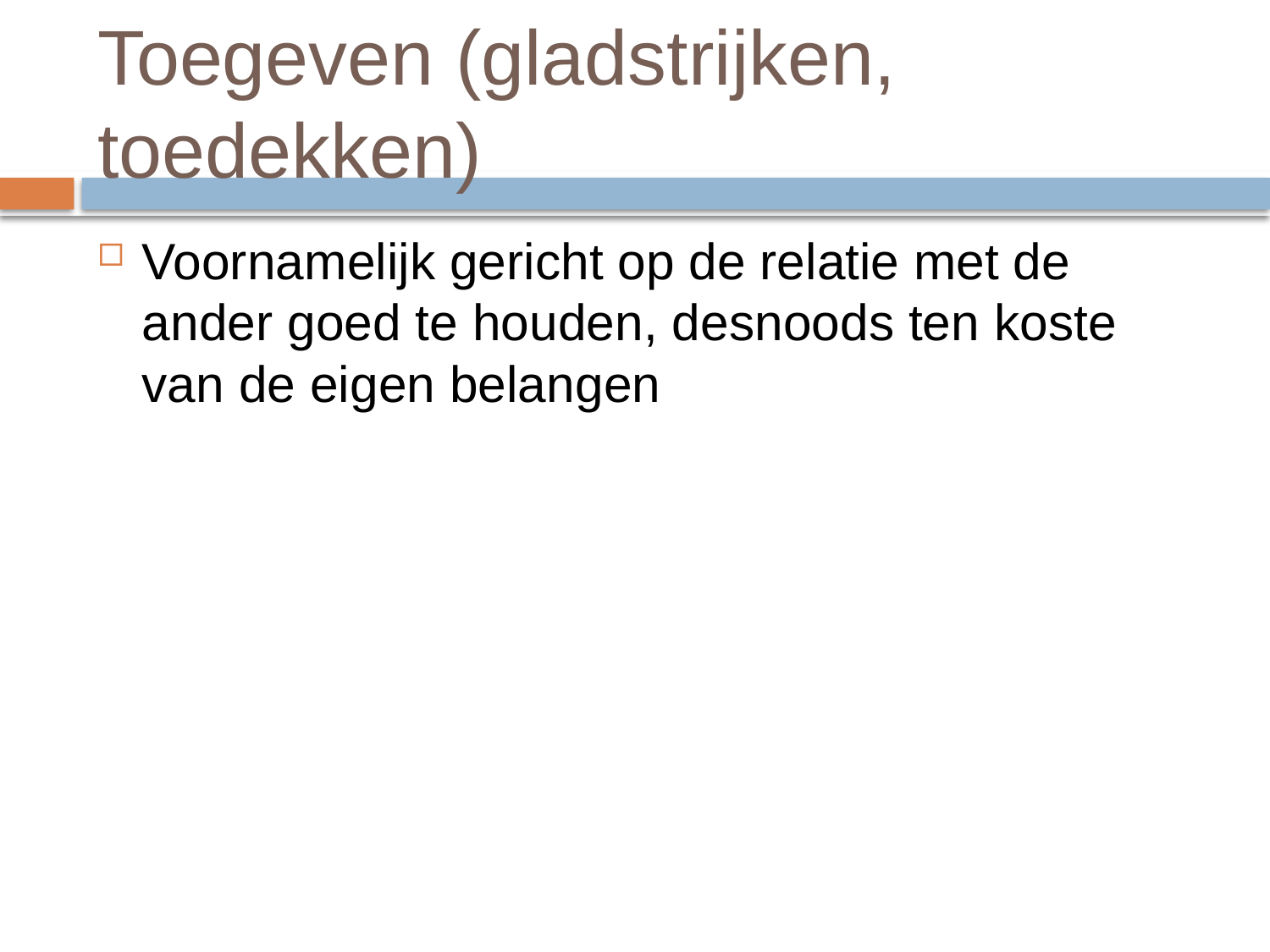

# Toegeven (gladstrijken, toedekken)
Voornamelijk gericht op de relatie met de ander goed te houden, desnoods ten koste van de eigen belangen